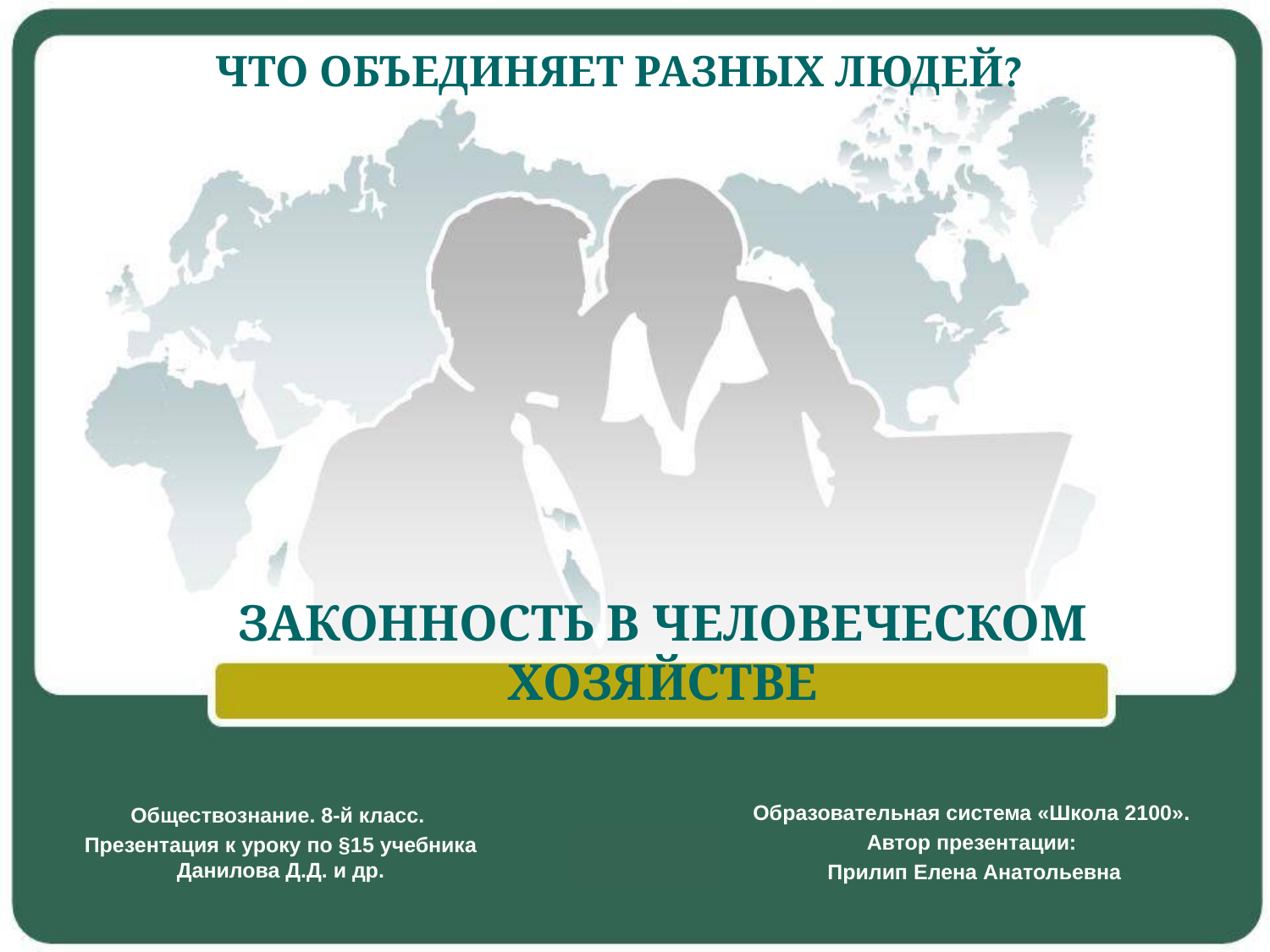

# Что объединяет разных людей?
Законность в человеческом хозяйстве
Образовательная система «Школа 2100».
Автор презентации:
Прилип Елена Анатольевна

Обществознание. 8-й класс.
Презентация к уроку по §15 учебника Данилова Д.Д. и др.